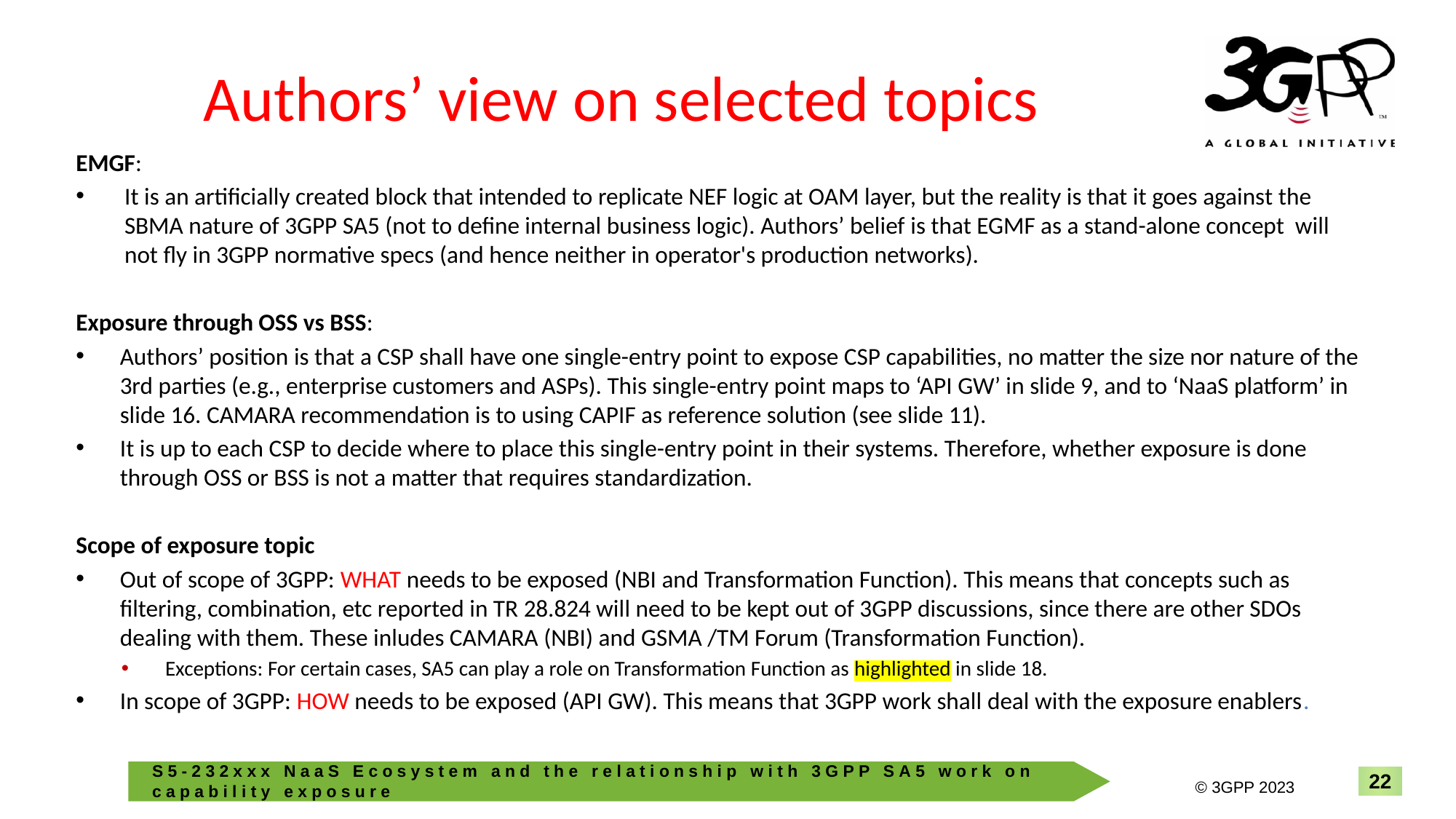

# Authors’ view on selected topics
EMGF:
It is an artificially created block that intended to replicate NEF logic at OAM layer, but the reality is that it goes against the SBMA nature of 3GPP SA5 (not to define internal business logic). Authors’ belief is that EGMF as a stand-alone concept  will not fly in 3GPP normative specs (and hence neither in operator's production networks).

Exposure through OSS vs BSS:
Authors’ position is that a CSP shall have one single-entry point to expose CSP capabilities, no matter the size nor nature of the 3rd parties (e.g., enterprise customers and ASPs). This single-entry point maps to ‘API GW’ in slide 9, and to ‘NaaS platform’ in slide 16. CAMARA recommendation is to using CAPIF as reference solution (see slide 11).
It is up to each CSP to decide where to place this single-entry point in their systems. Therefore, whether exposure is done through OSS or BSS is not a matter that requires standardization.

Scope of exposure topic
Out of scope of 3GPP: WHAT needs to be exposed (NBI and Transformation Function). This means that concepts such as filtering, combination, etc reported in TR 28.824 will need to be kept out of 3GPP discussions, since there are other SDOs dealing with them. These inludes CAMARA (NBI) and GSMA /TM Forum (Transformation Function).
Exceptions: For certain cases, SA5 can play a role on Transformation Function as highlighted in slide 18.
In scope of 3GPP: HOW needs to be exposed (API GW). This means that 3GPP work shall deal with the exposure enablers.

.